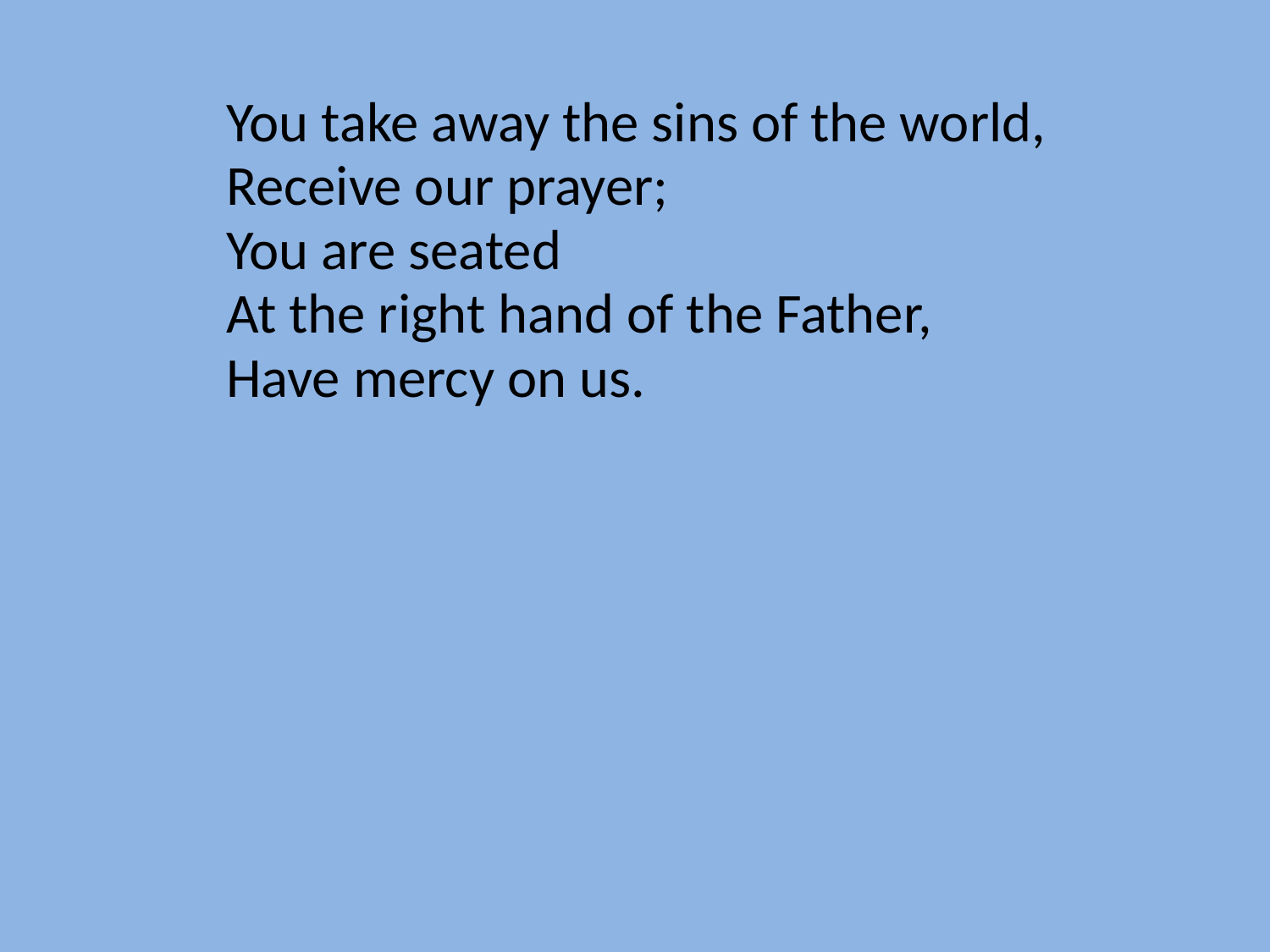

You take away the sins of the world,
Receive our prayer;
You are seated
At the right hand of the Father,
Have mercy on us.